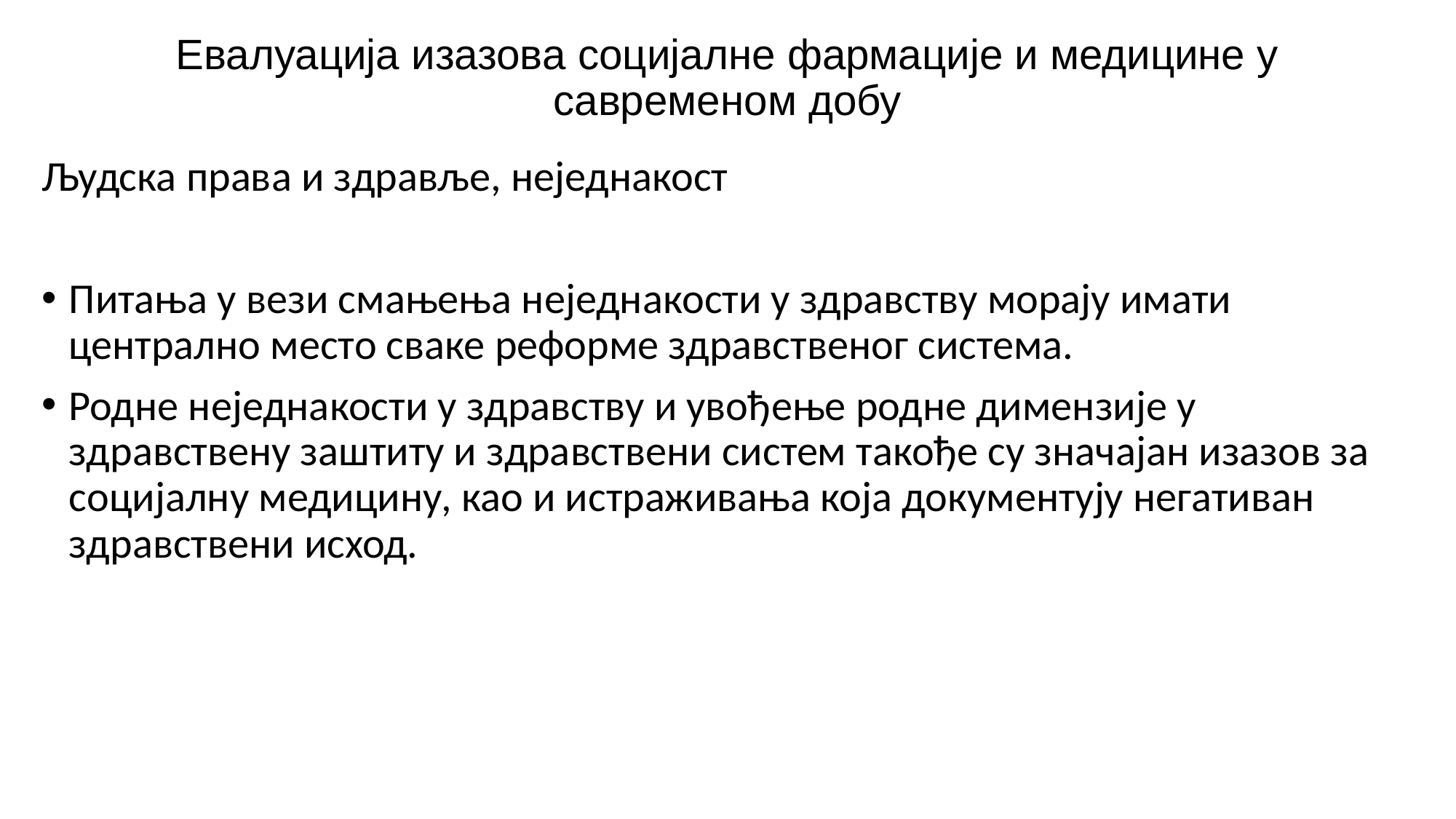

# Евалуација изазова социјалне фармације и медицине у савременом добу
Људска права и здравље, неједнакост

Питања у вези смањења неједнакости у здравству морају имати централно место сваке реформе здравственог система.
Родне неједнакости у здравству и увођење родне димензије у здравствену заштиту и здравствени систем такође су значајан изазов за социјалну медицину, као и истраживања која документују негативан здравствени исход.